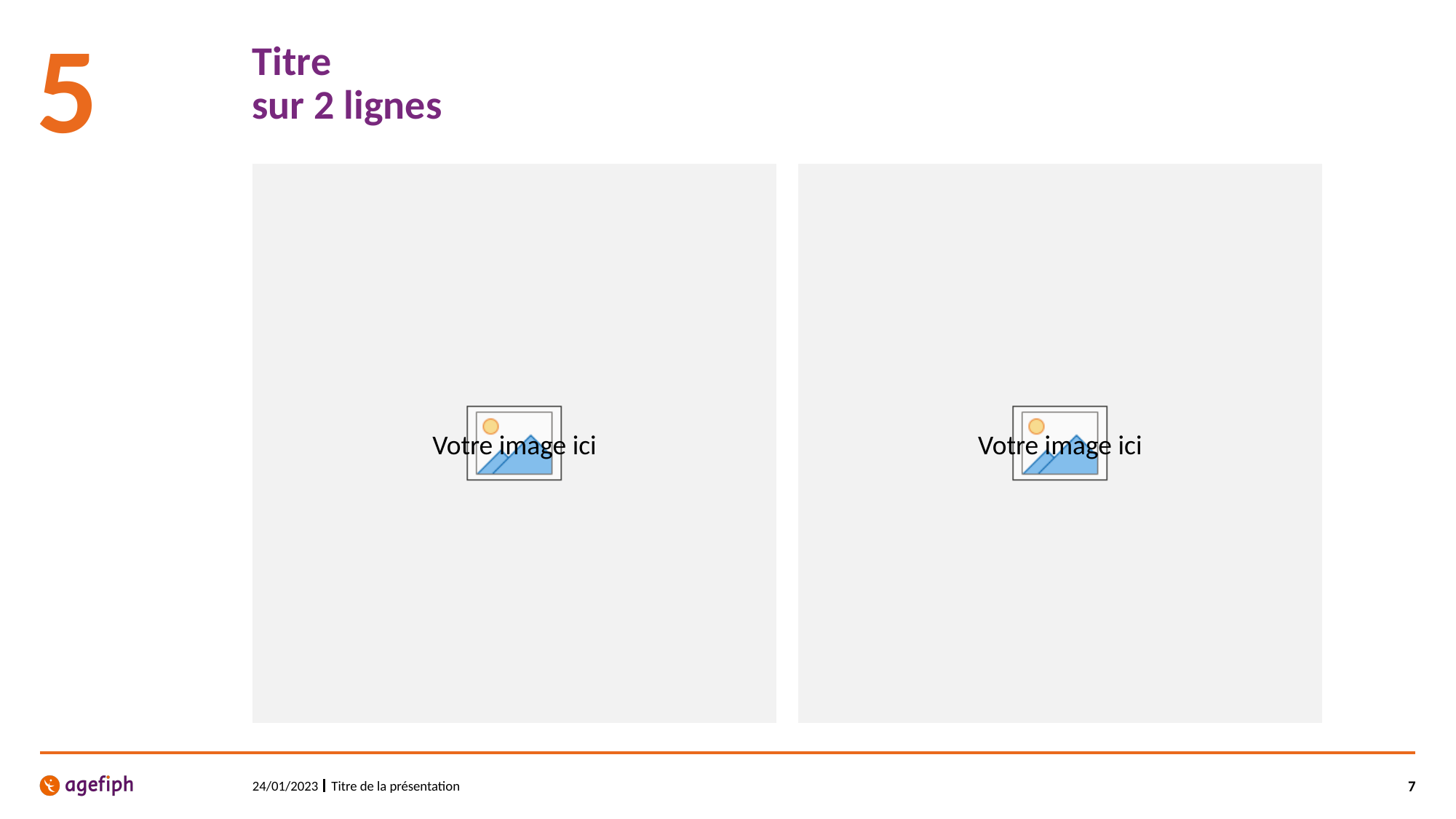

5
# Titre sur 2 lignes

Titre de la présentation
7
24/01/2023